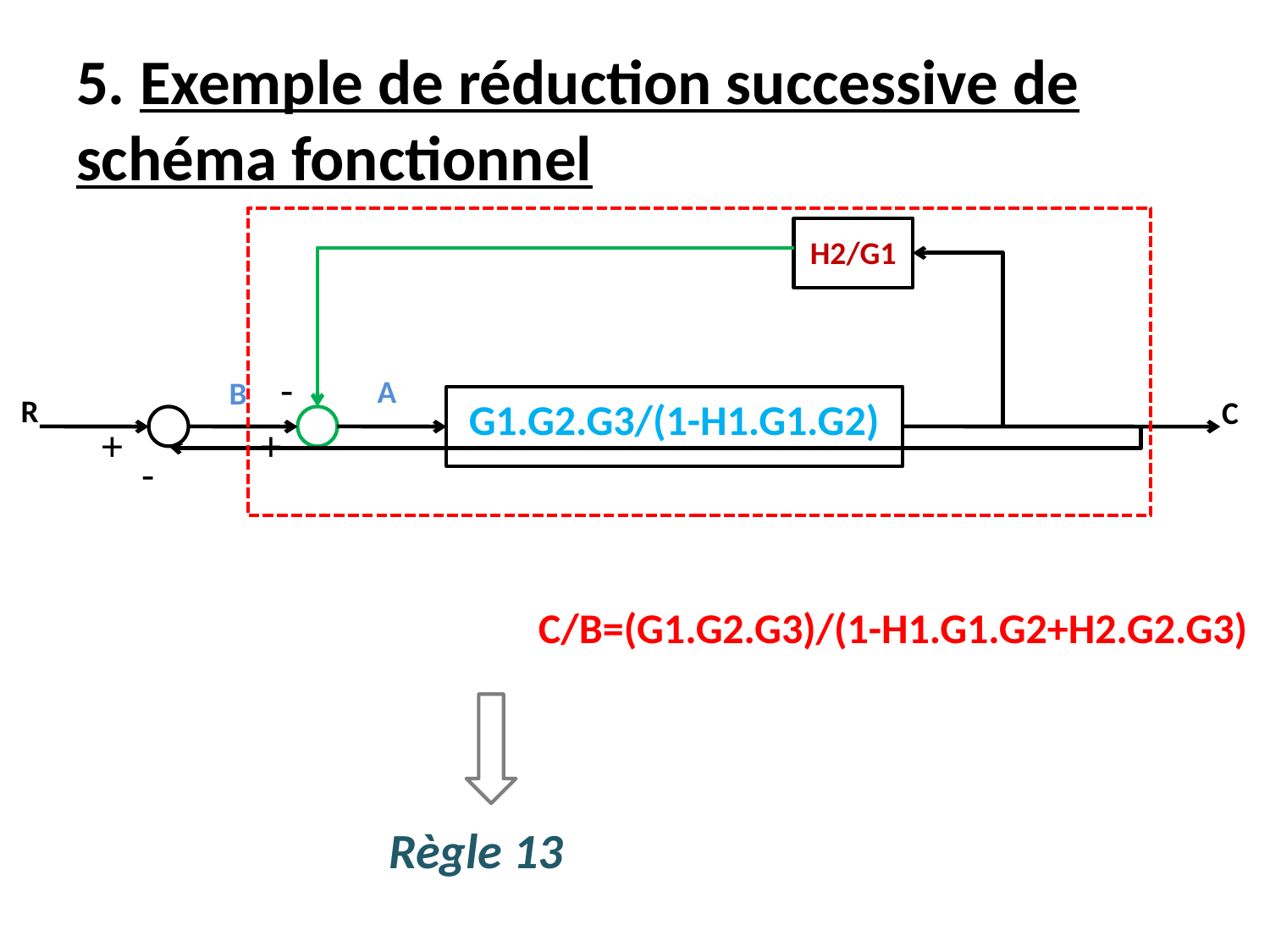

# 5. Exemple de réduction successive de schéma fonctionnel

H2/G1
-
A
B
R

G1.G2.G3/(1-H1.G1.G2)
C

+
+
-
C/B=(G1.G2.G3)/(1-H1.G1.G2+H2.G2.G3)

Règle 13